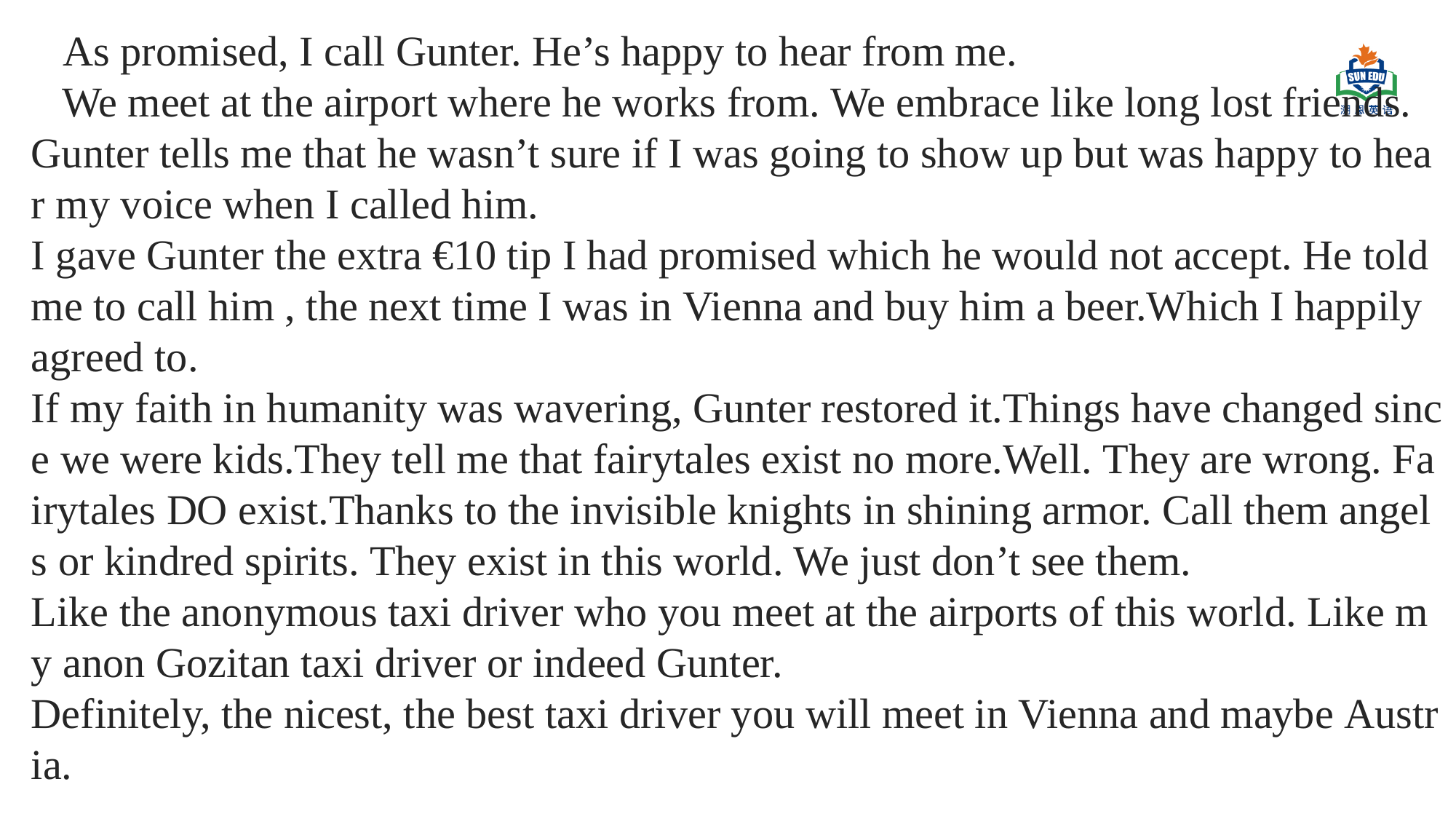

As promised, I call Gunter. He’s happy to hear from me.
   We meet at the airport where he works from. We embrace like long lost friends.
Gunter tells me that he wasn’t sure if I was going to show up but was happy to hear my voice when I called him.
I gave Gunter the extra €10 tip I had promised which he would not accept. He told me to call him , the next time I was in Vienna and buy him a beer.Which I happily agreed to. If my faith in humanity was wavering, Gunter restored it.Things have changed since we were kids.They tell me that fairytales exist no more.Well. They are wrong. Fairytales DO exist.Thanks to the invisible knights in shining armor. Call them angels or kindred spirits. They exist in this world. We just don’t see them. Like the anonymous taxi driver who you meet at the airports of this world. Like my anon Gozitan taxi driver or indeed Gunter. Definitely, the nicest, the best taxi driver you will meet in Vienna and maybe Austria.